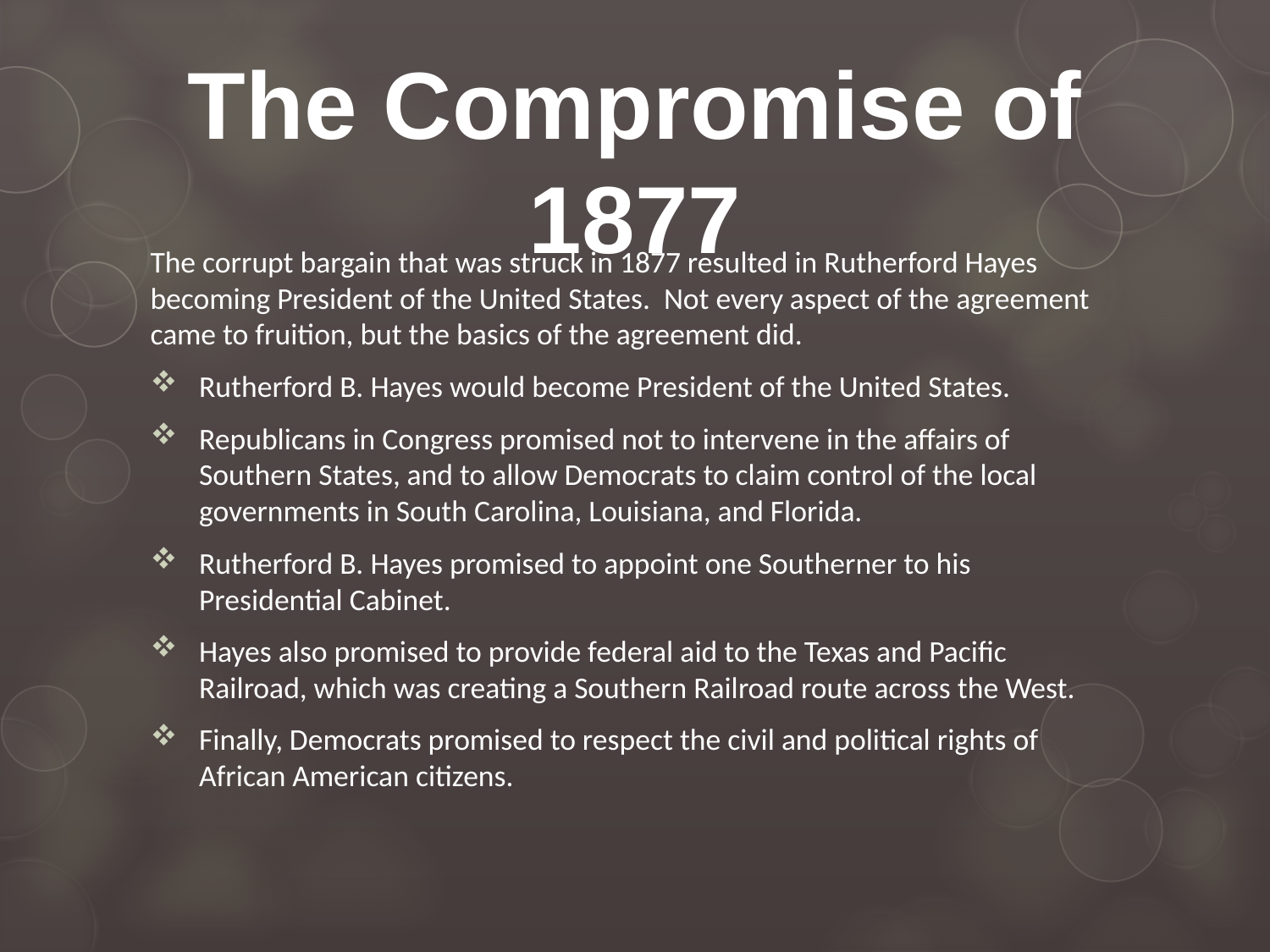

# The Compromise of 1877
The corrupt bargain that was struck in 1877 resulted in Rutherford Hayes becoming President of the United States.  Not every aspect of the agreement came to fruition, but the basics of the agreement did.
Rutherford B. Hayes would become President of the United States.
Republicans in Congress promised not to intervene in the affairs of Southern States, and to allow Democrats to claim control of the local governments in South Carolina, Louisiana, and Florida.
Rutherford B. Hayes promised to appoint one Southerner to his Presidential Cabinet.
Hayes also promised to provide federal aid to the Texas and Pacific Railroad, which was creating a Southern Railroad route across the West.
Finally, Democrats promised to respect the civil and political rights of African American citizens.